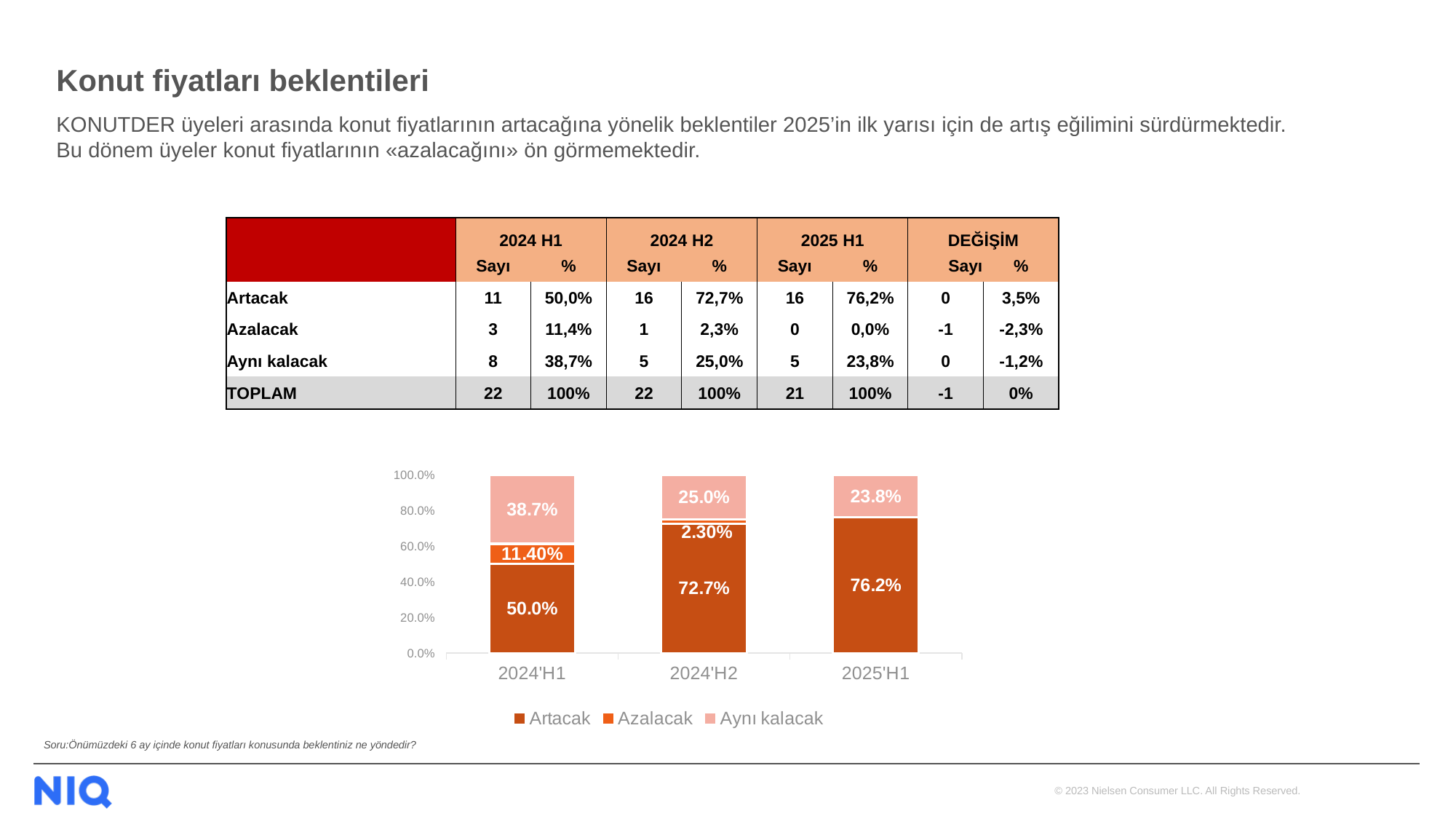

# Konut fiyatları beklentileri
KONUTDER üyeleri arasında konut fiyatlarının artacağına yönelik beklentiler 2025’in ilk yarısı için de artış eğilimini sürdürmektedir.
Bu dönem üyeler konut fiyatlarının «azalacağını» ön görmemektedir.
|  | 2024 H1 |  | 2024 H2 |  | 2025 H1 |  | DEĞİŞİM |  |
| --- | --- | --- | --- | --- | --- | --- | --- | --- |
|  | Sayı | % | Sayı | % | Sayı | % | Sayı | % |
| Artacak | 11 | 50,0% | 16 | 72,7% | 16 | 76,2% | 0 | 3,5% |
| Azalacak | 3 | 11,4% | 1 | 2,3% | 0 | 0,0% | -1 | -2,3% |
| Aynı kalacak | 8 | 38,7% | 5 | 25,0% | 5 | 23,8% | 0 | -1,2% |
| TOPLAM | 22 | 100% | 22 | 100% | 21 | 100% | -1 | 0% |

### Chart

| Category | Artacak | Azalacak | Aynı kalacak |
|---|---|---|---|
| 2024'H1 | 0.5 | 0.114 | 0.387 |
| 2024'H2 | 0.727 | 0.023 | 0.25 |
| 2025'H1 | 0.762 | None | 0.238 |
Soru:Önümüzdeki 6 ay içinde konut fiyatları konusunda beklentiniz ne yöndedir?